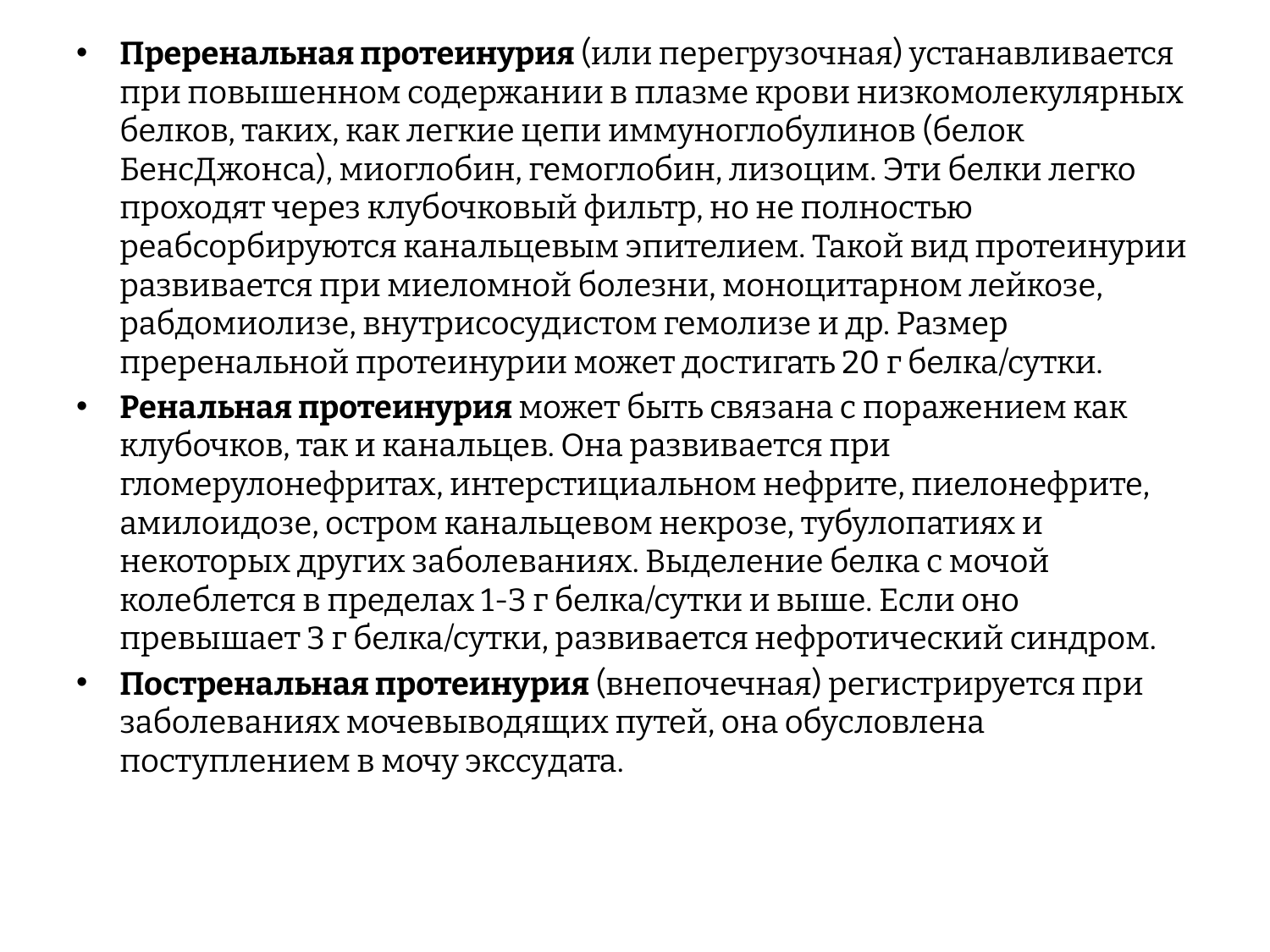

Преренальная протеинурия (или перегрузочная) устанавливается при повышенном содержании в плазме крови низкомолекулярных белков, таких, как легкие цепи иммуноглобулинов (белок БенсДжонса), миоглобин, гемоглобин, лизоцим. Эти белки легко проходят через клубочковый фильтр, но не полностью реабсорбируются канальцевым эпителием. Такой вид протеинурии развивается при миеломной болезни, моноцитарном лейкозе, рабдомиолизе, внутрисосудистом гемолизе и др. Размер преренальной протеинурии может достигать 20 г белка/сутки.
Ренальная протеинурия может быть связана с поражением как клубочков, так и канальцев. Она развивается при гломерулонефритах, интерстициальном нефрите, пиелонефрите, амилоидозе, остром канальцевом некрозе, тубулопатиях и некоторых других заболеваниях. Выделение белка с мочой колеблется в пределах 1-3 г белка/сутки и выше. Если оно превышает 3 г белка/сутки, развивается нефротический синдром.
Постренальная протеинурия (внепочечная) регистрируется при заболеваниях мочевыводящих путей, она обусловлена поступлением в мочу экссудата.

#